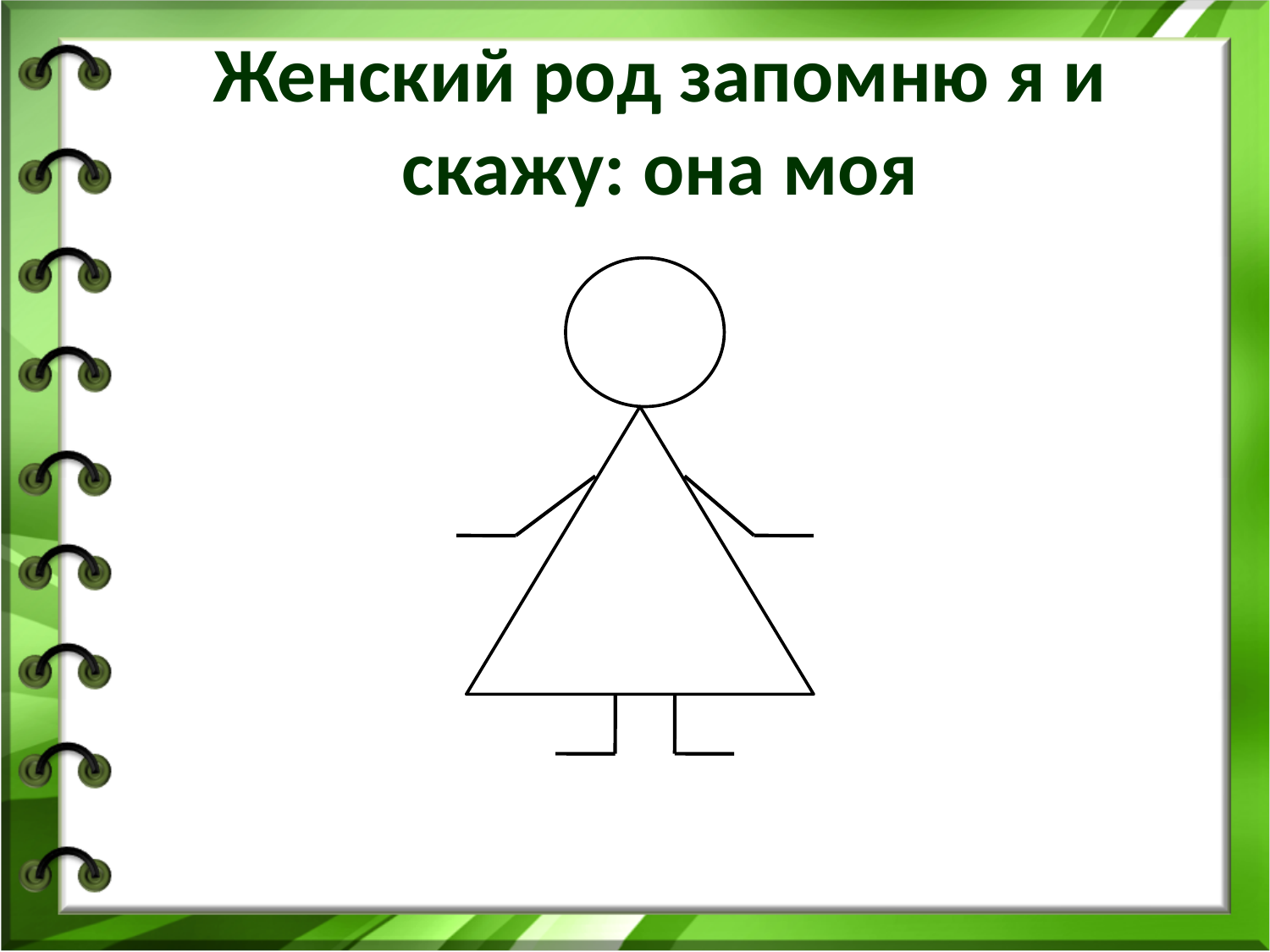

# Женский род запомню я и скажу: она моя